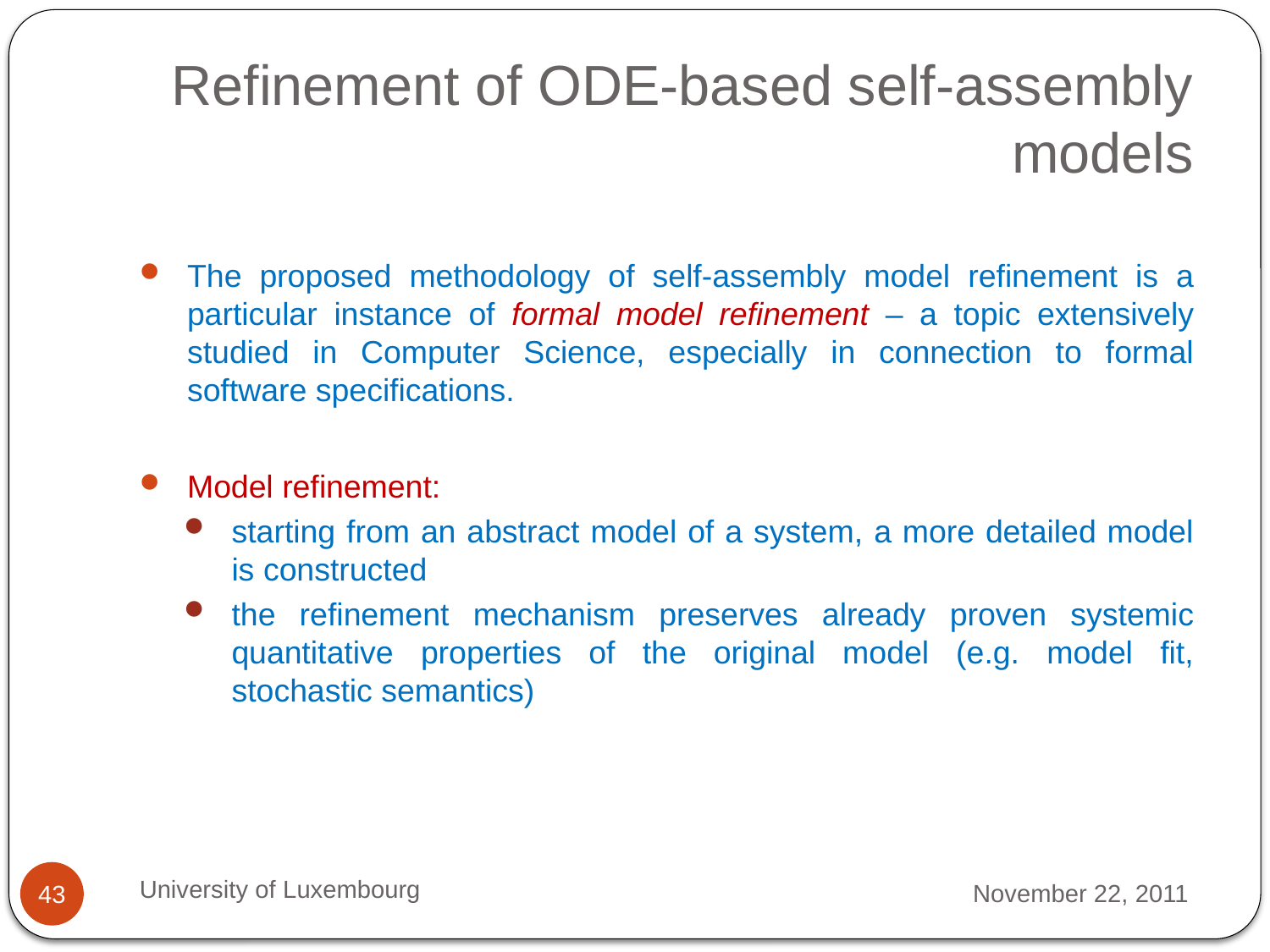

# Refinement of ODE-based self-assembly models

The proposed methodology of self-assembly model refinement is a particular instance of formal model refinement – a topic extensively studied in Computer Science, especially in connection to formal software specifications.

Model refinement:
starting from an abstract model of a system, a more detailed model is constructed
the refinement mechanism preserves already proven systemic quantitative properties of the original model (e.g. model fit, stochastic semantics)
University of Luxembourg
November 22, 2011
43